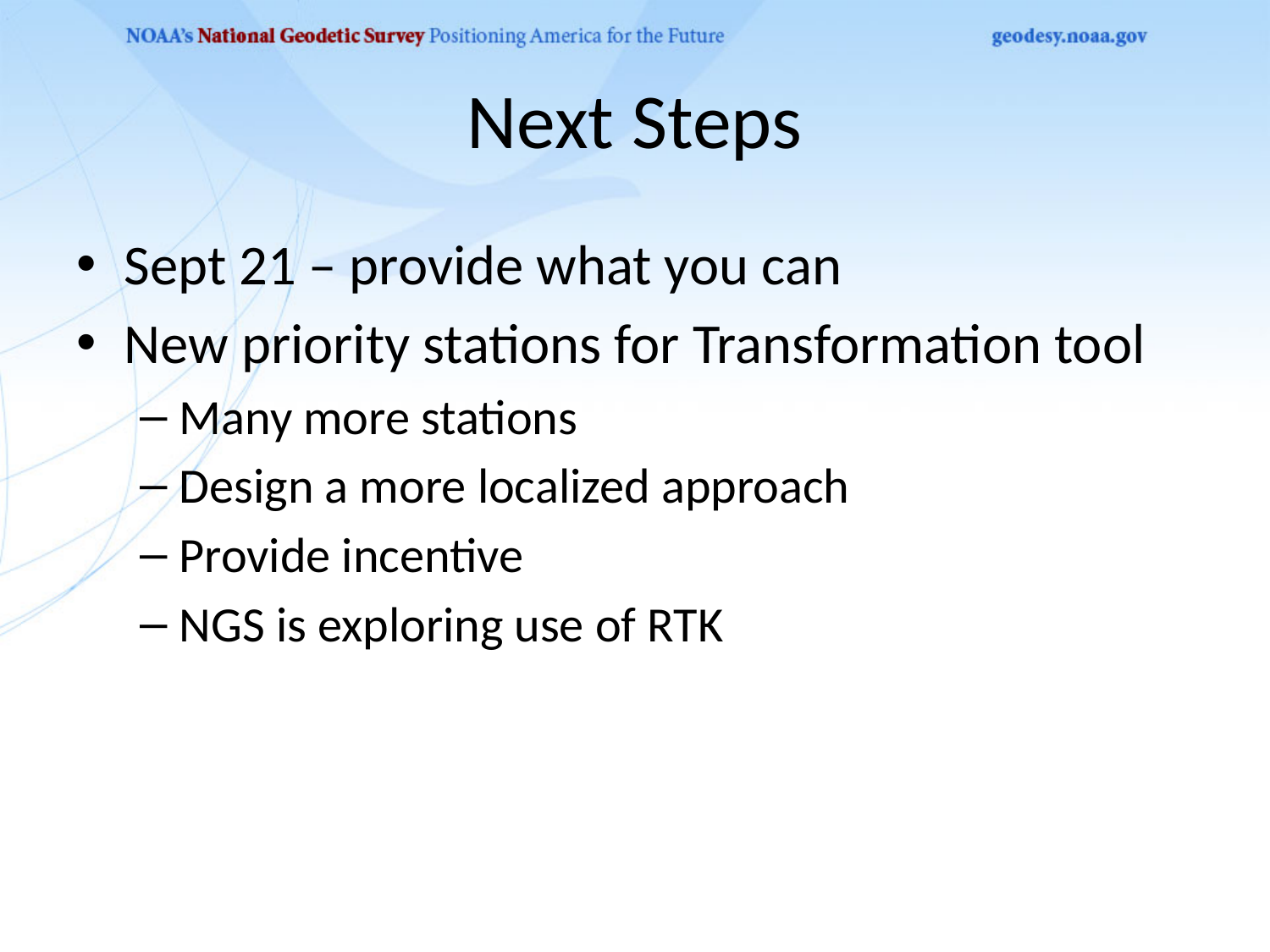

# Next Steps
Sept 21 – provide what you can
New priority stations for Transformation tool
Many more stations
Design a more localized approach
Provide incentive
NGS is exploring use of RTK